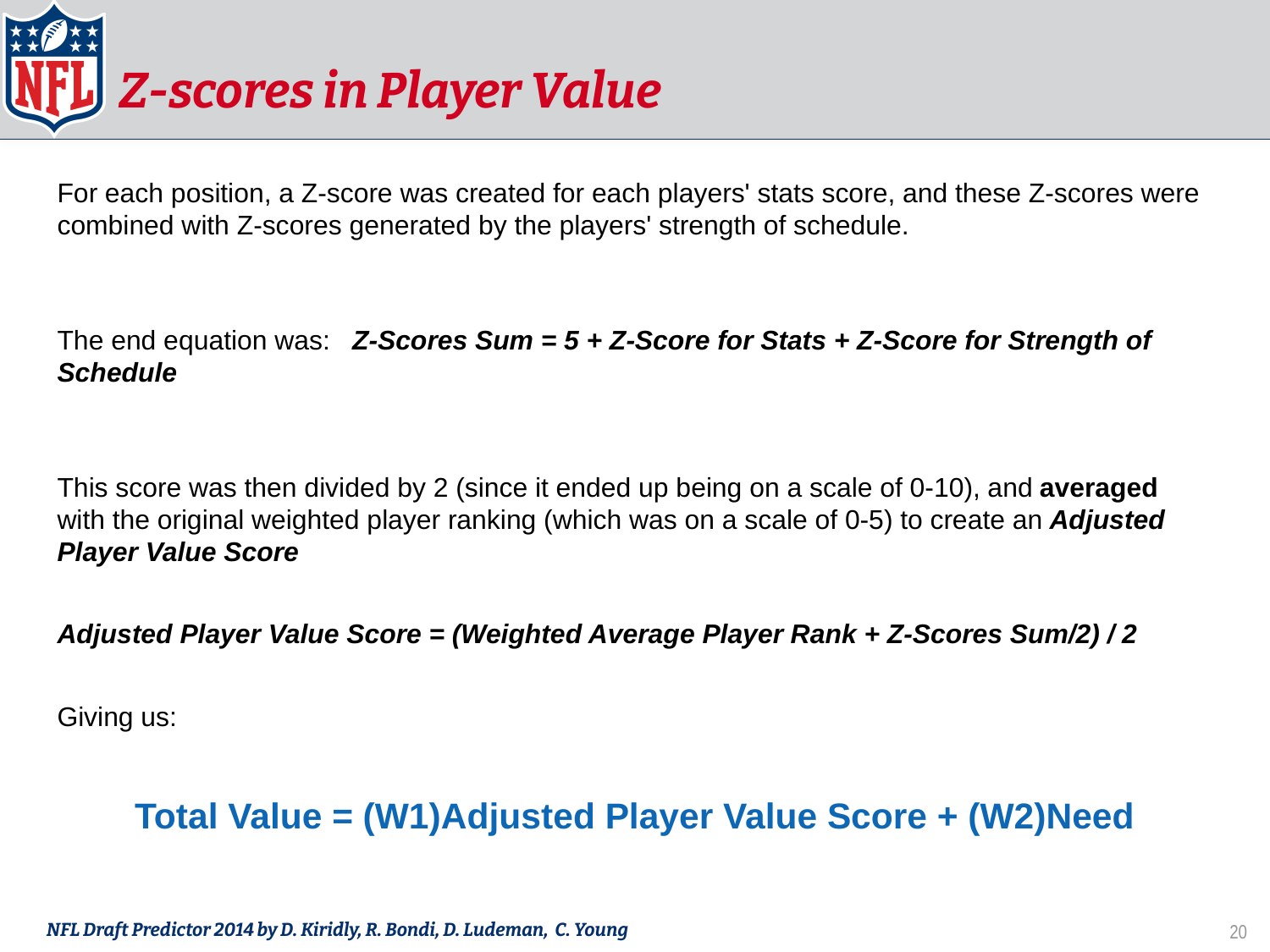

# Z-scores in Player Value
For each position, a Z-score was created for each players' stats score, and these Z-scores were combined with Z-scores generated by the players' strength of schedule.

The end equation was:   Z-Scores Sum = 5 + Z-Score for Stats + Z-Score for Strength of Schedule

This score was then divided by 2 (since it ended up being on a scale of 0-10), and averaged with the original weighted player ranking (which was on a scale of 0-5) to create an Adjusted Player Value Score

Adjusted Player Value Score = (Weighted Average Player Rank + Z-Scores Sum/2) / 2

Giving us:

Total Value = (W1)Adjusted Player Value Score + (W2)Need